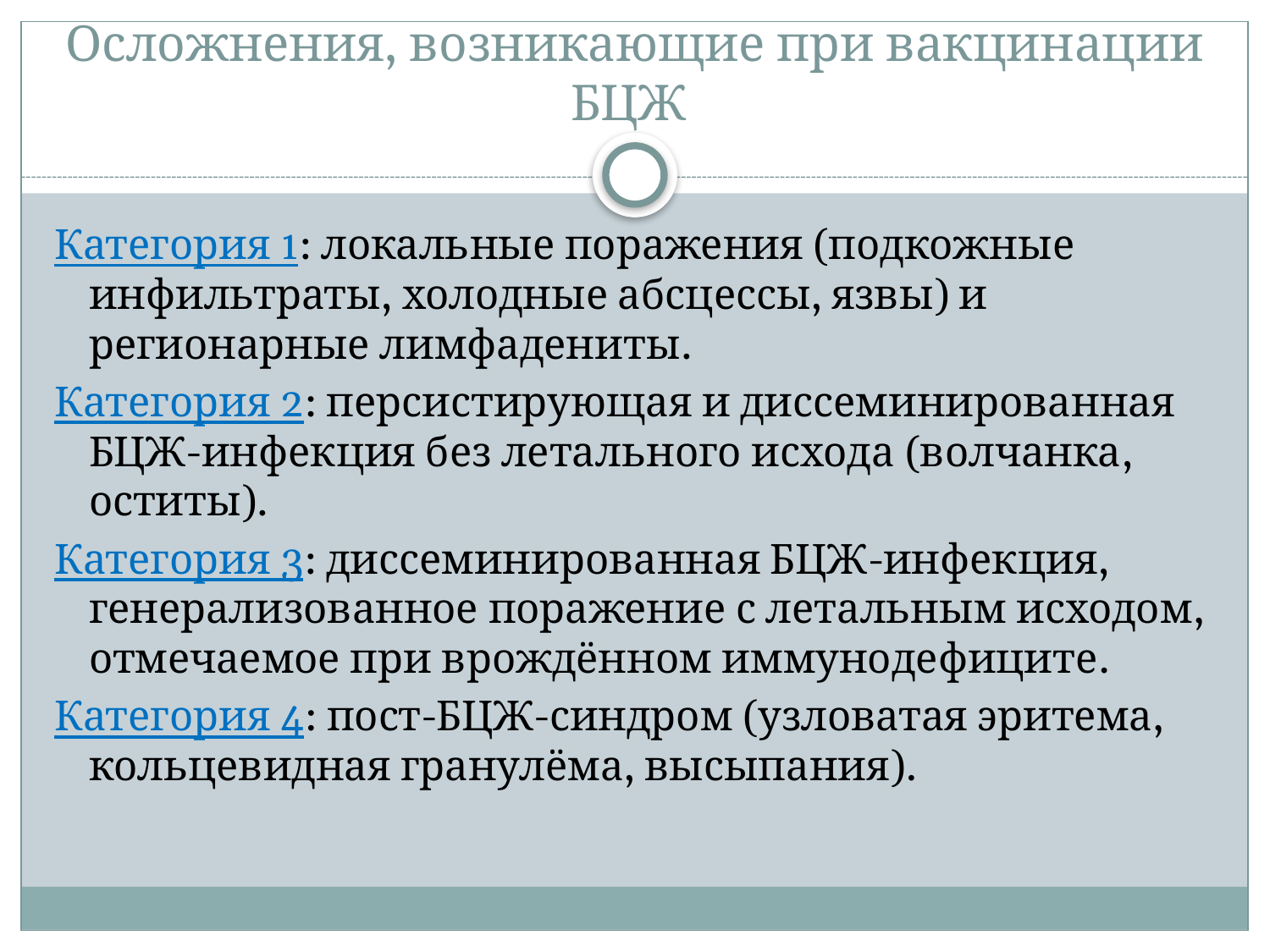

# Осложнения, возникающие при вакцинации БЦЖ
Категория 1: локальные поражения (подкожные инфильтраты, холодные абсцессы, язвы) и регионарные лимфадениты.
Категория 2: персистирующая и диссеминированная БЦЖ-инфекция без летального исхода (волчанка, оститы).
Категория 3: диссеминированная БЦЖ-инфекция, генерализованное поражение с летальным исходом, отмечаемое при врождённом иммунодефиците.
Категория 4: пост-БЦЖ-синдром (узловатая эритема, кольцевидная гранулёма, высыпания).